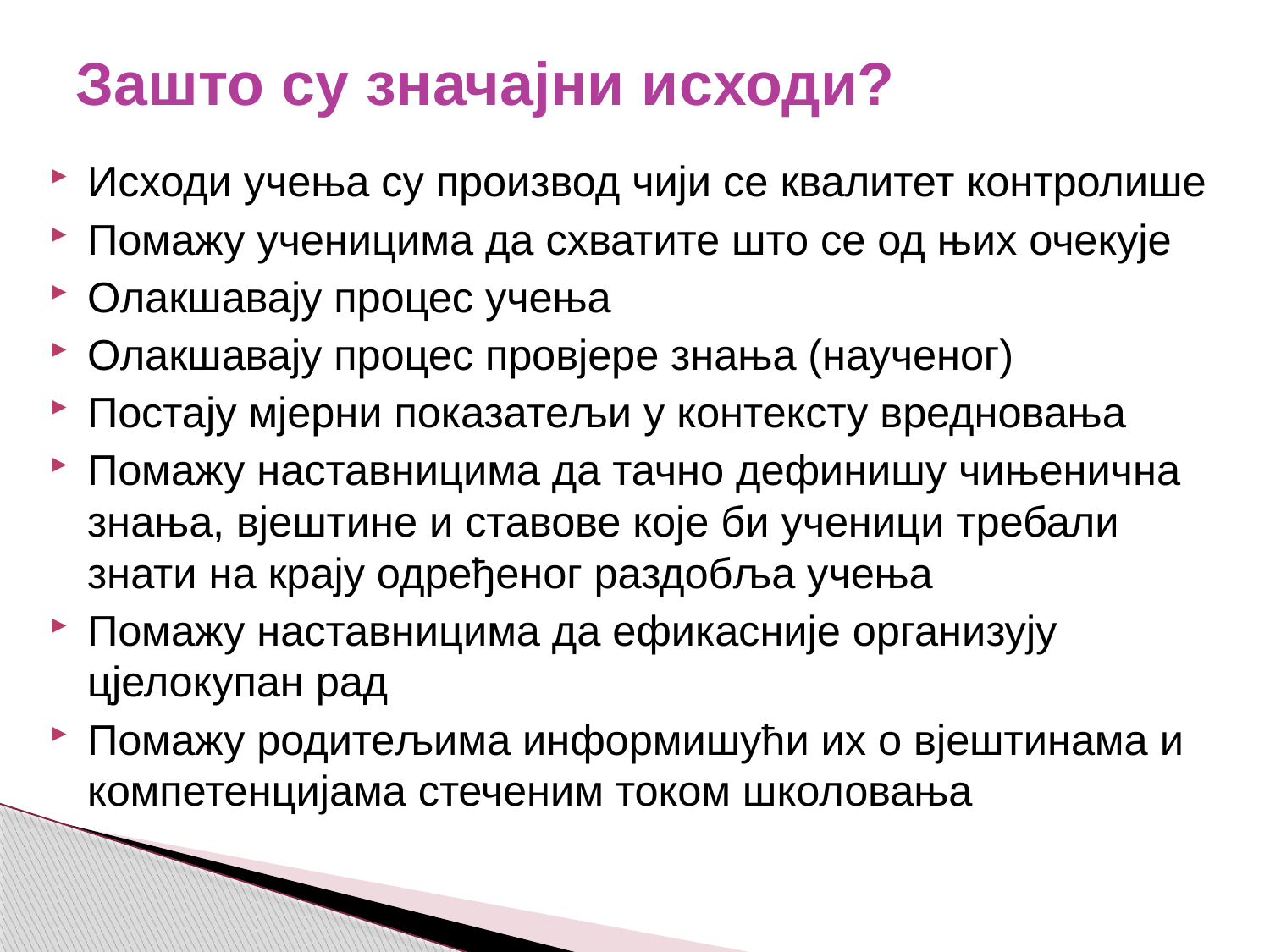

# Зашто су значајни исходи?
Исходи учења су производ чији се квалитет контролише
Помажу ученицима да схватите што се од њих очекује
Олакшавају процес учења
Олакшавају процес провјере знања (наученог)
Постају мјерни показатељи у контексту вредновања
Помажу наставницима да тачно дефинишу чињенична знања, вјештине и ставове које би ученици требали знати на крају одређеног раздобља учења
Помажу наставницима да ефикасније организују цјелокупан рад
Помажу родитељима информишући их о вјештинама и компетенцијама стеченим током школовања